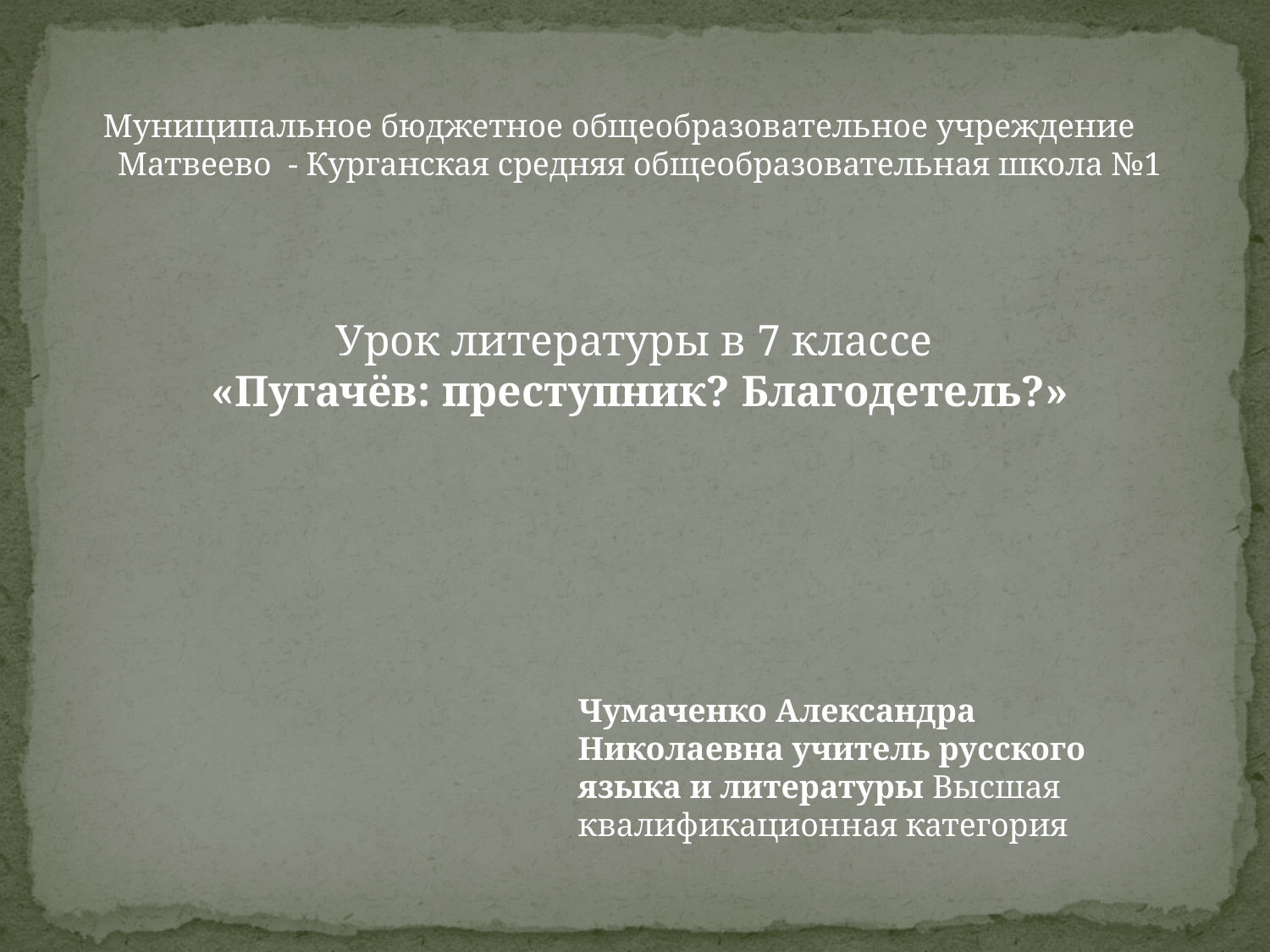

Муниципальное бюджетное общеобразовательное учреждение      Матвеево  - Курганская средняя общеобразовательная школа №1
Урок литературы в 7 классе
«Пугачёв: преступник? Благодетель?»

Чумаченко Александра Николаевна учитель русского языка и литературы Высшая квалификационная категория